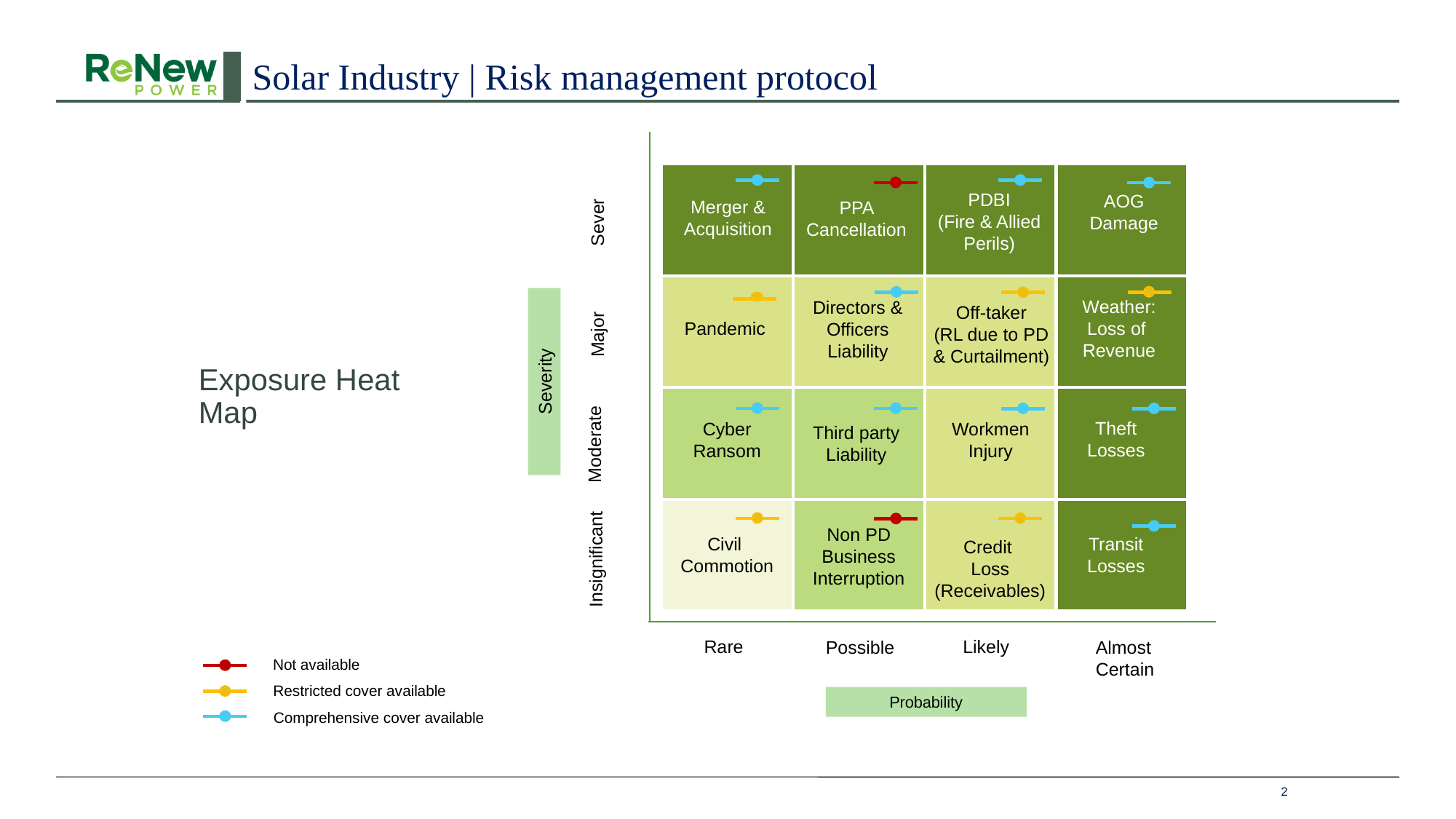

Solar Industry | Risk management protocol

PDBI
(Fire & Allied Perils)
AOG
Damage
Merger &
Acquisition
PPA Cancellation
Sever

Major

Weather:
Loss of
Revenue
Directors &
Officers Liability

Off-taker
(RL due to PD & Curtailment)
Pandemic
Exposure Heat Map
Severity

Moderate
Theft
Losses
Cyber
Ransom
Workmen
Injury
Third party
Liability

Non PD
Business
Interruption

Transit Losses
Civil
Commotion
Insignificant
Credit
Loss (Receivables)
Likely
Rare
Almost Certain
Possible
Not available

Restricted cover available

Probability
Comprehensive cover available

2